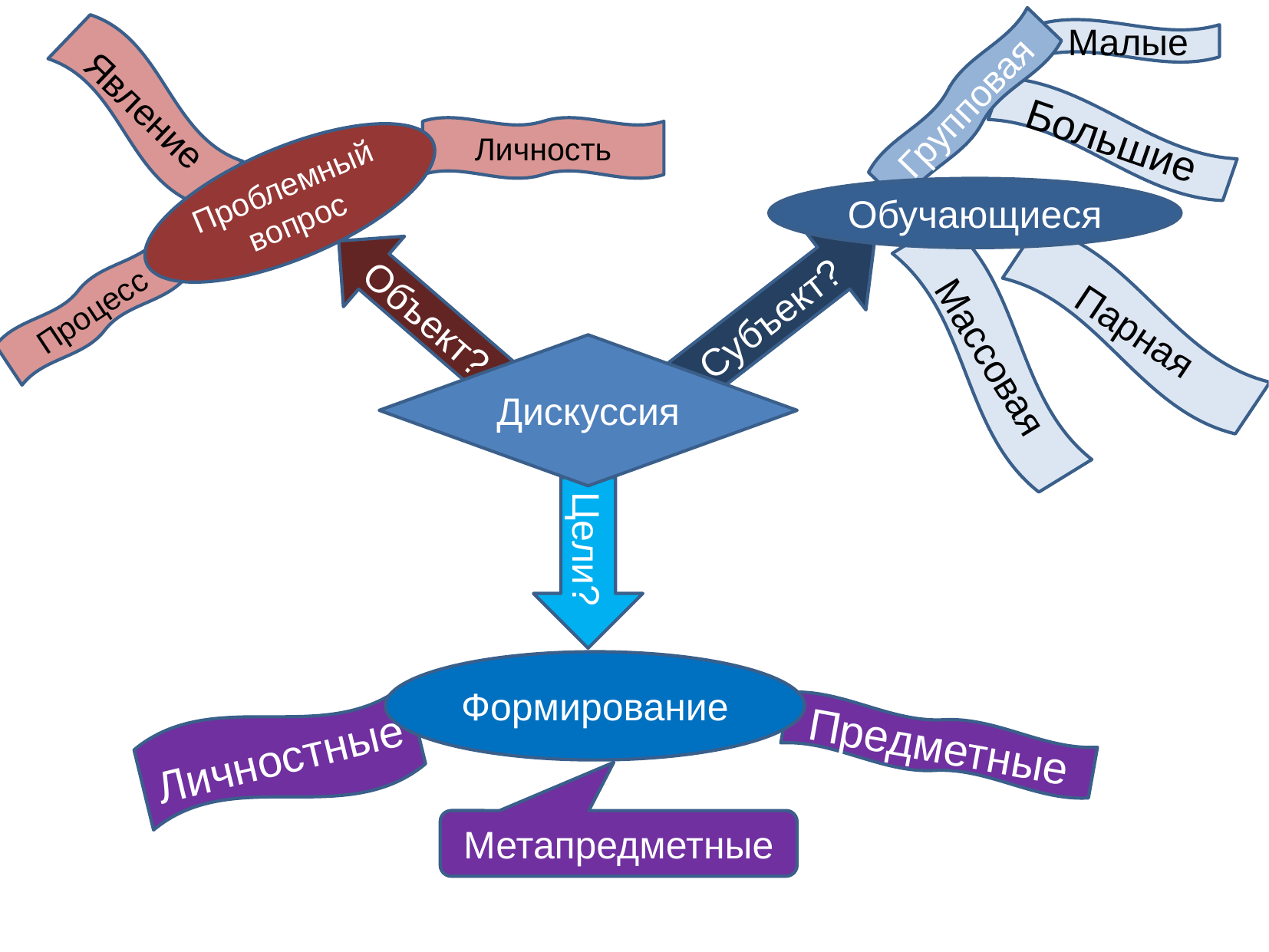

Малые
Явление
Групповая
Большие
Личность
Проблемный вопрос
Обучающиеся
Субъект?
Объект?
Процесс
Парная
Массовая
Дискуссия
Цели?
Формирование
Личностные
Предметные
Метапредметные